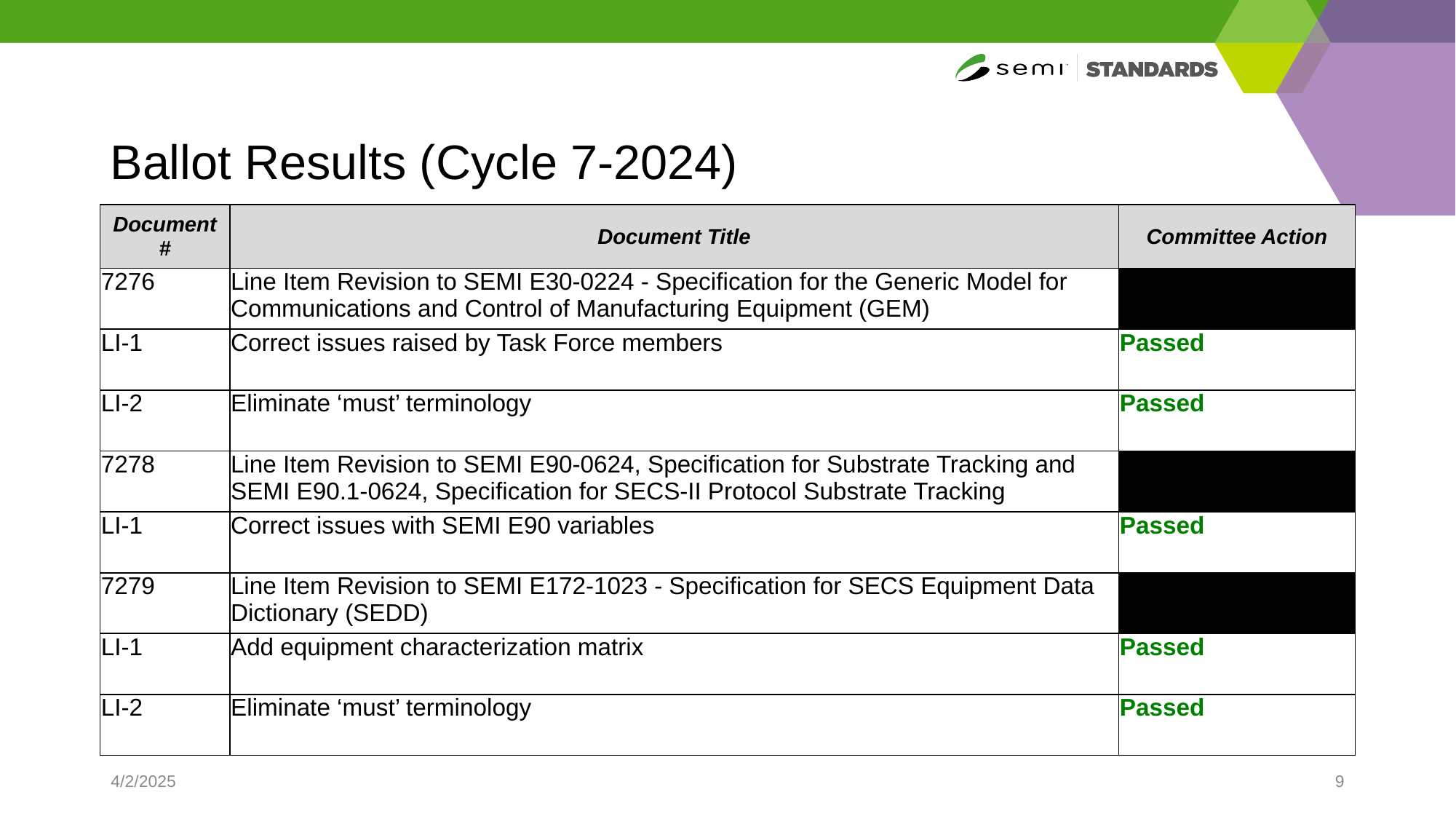

# Ballot Results (Cycle 7-2024)
| Document # | Document Title | Committee Action |
| --- | --- | --- |
| 7276 | Line Item Revision to SEMI E30-0224 - Specification for the Generic Model for Communications and Control of Manufacturing Equipment (GEM) |  |
| LI-1 | Correct issues raised by Task Force members | Passed |
| LI-2 | Eliminate ‘must’ terminology | Passed |
| 7278 | Line Item Revision to SEMI E90-0624, Specification for Substrate Tracking and SEMI E90.1-0624, Specification for SECS-II Protocol Substrate Tracking |  |
| LI-1 | Correct issues with SEMI E90 variables | Passed |
| 7279 | Line Item Revision to SEMI E172-1023 - Specification for SECS Equipment Data Dictionary (SEDD) |  |
| LI-1 | Add equipment characterization matrix | Passed |
| LI-2 | Eliminate ‘must’ terminology | Passed |
4/2/2025
9